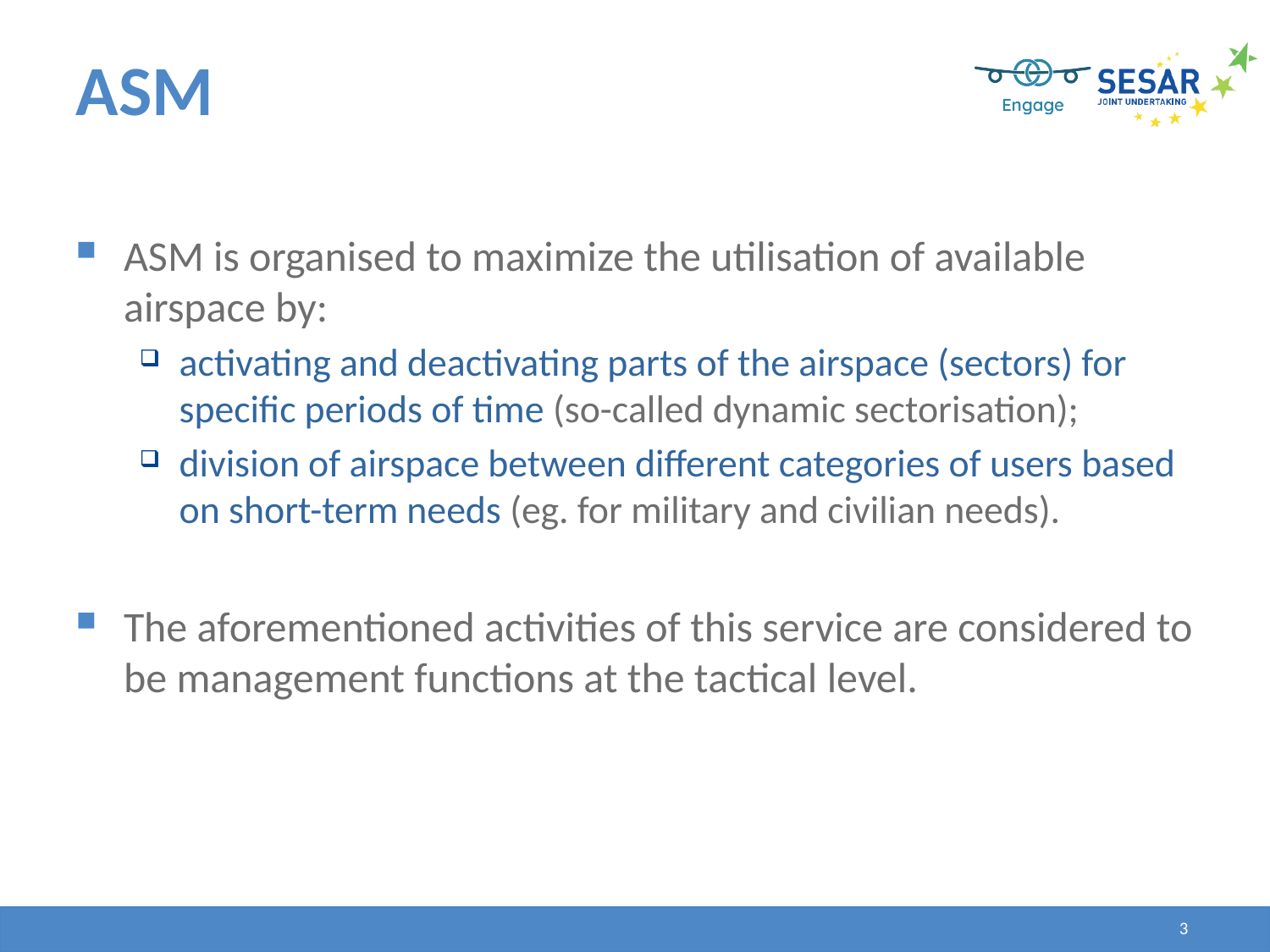

ASM
ASM is organised to maximize the utilisation of available airspace by:
activating and deactivating parts of the airspace (sectors) for specific periods of time (so-called dynamic sectorisation);
division of airspace between different categories of users based on short-term needs (eg. for military and civilian needs).

The aforementioned activities of this service are considered to be management functions at the tactical level.

3